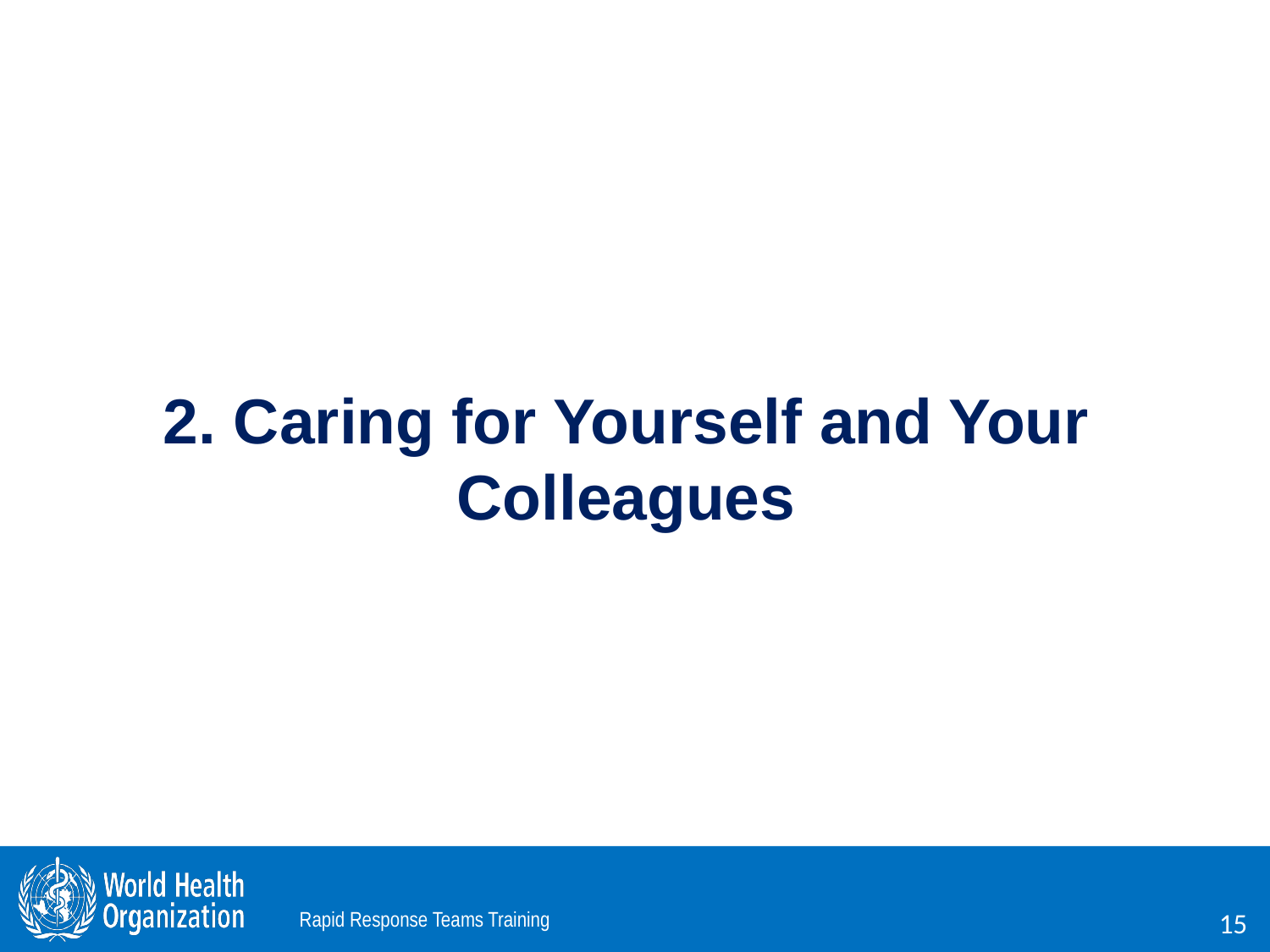

2. Caring for Yourself and Your Colleagues